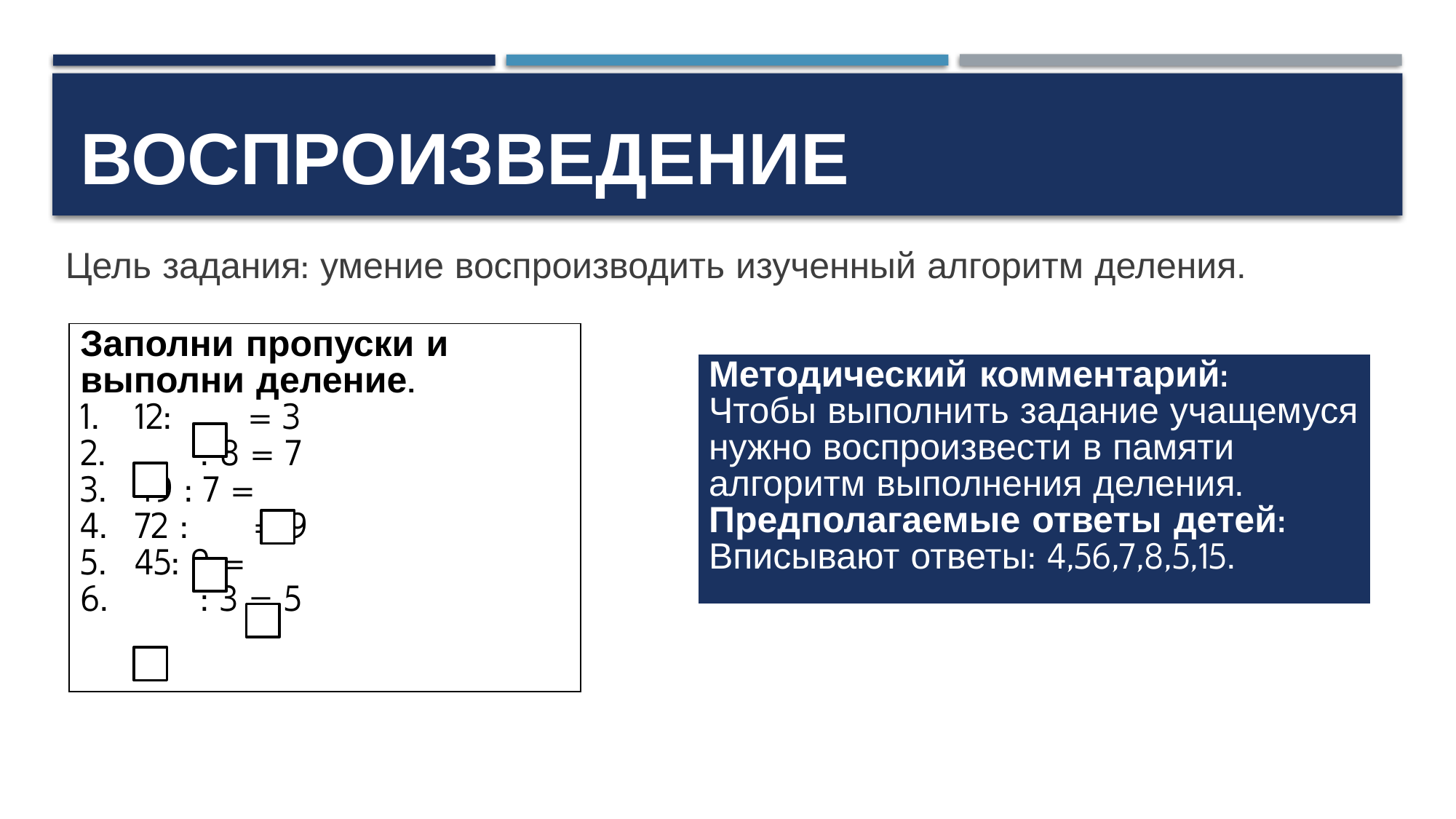

# Воспроизведение
Цель задания: умение воспроизводить изученный алгоритм деления.
| Заполни пропуски и выполни деление. 12: = 3 : 8 = 7 49 : 7 = 72 : = 9 45: 9 = : 3 = 5 |
| --- |
| Методический комментарий: Чтобы выполнить задание учащемуся нужно воспроизвести в памяти алгоритм выполнения деления. Предполагаемые ответы детей: Вписывают ответы: 4,56,7,8,5,15. |
| --- |